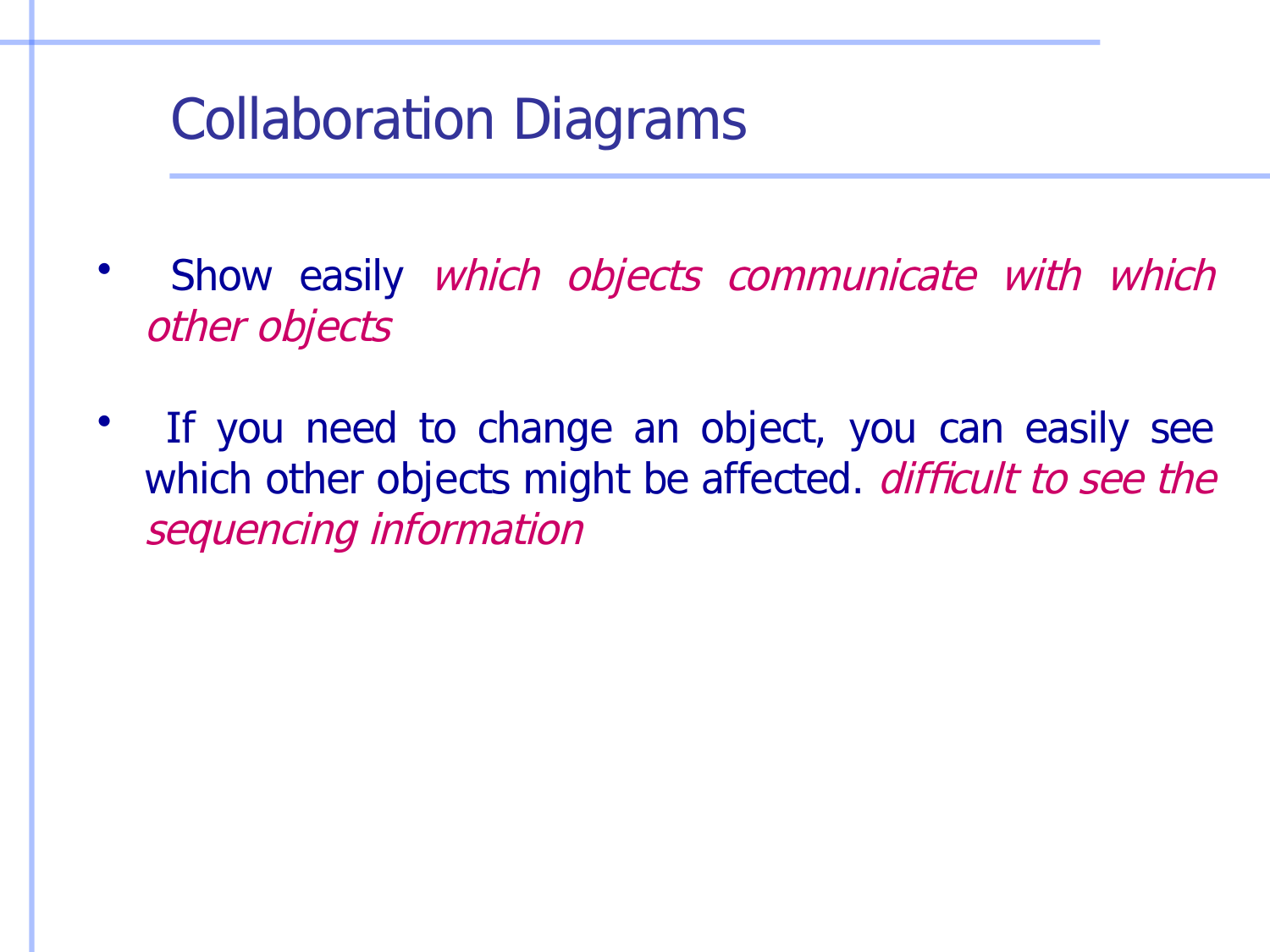

Collaboration Diagrams

 Show easily which objects communicate with which other objects

 If you need to change an object, you can easily see which other objects might be affected. difficult to see the sequencing information